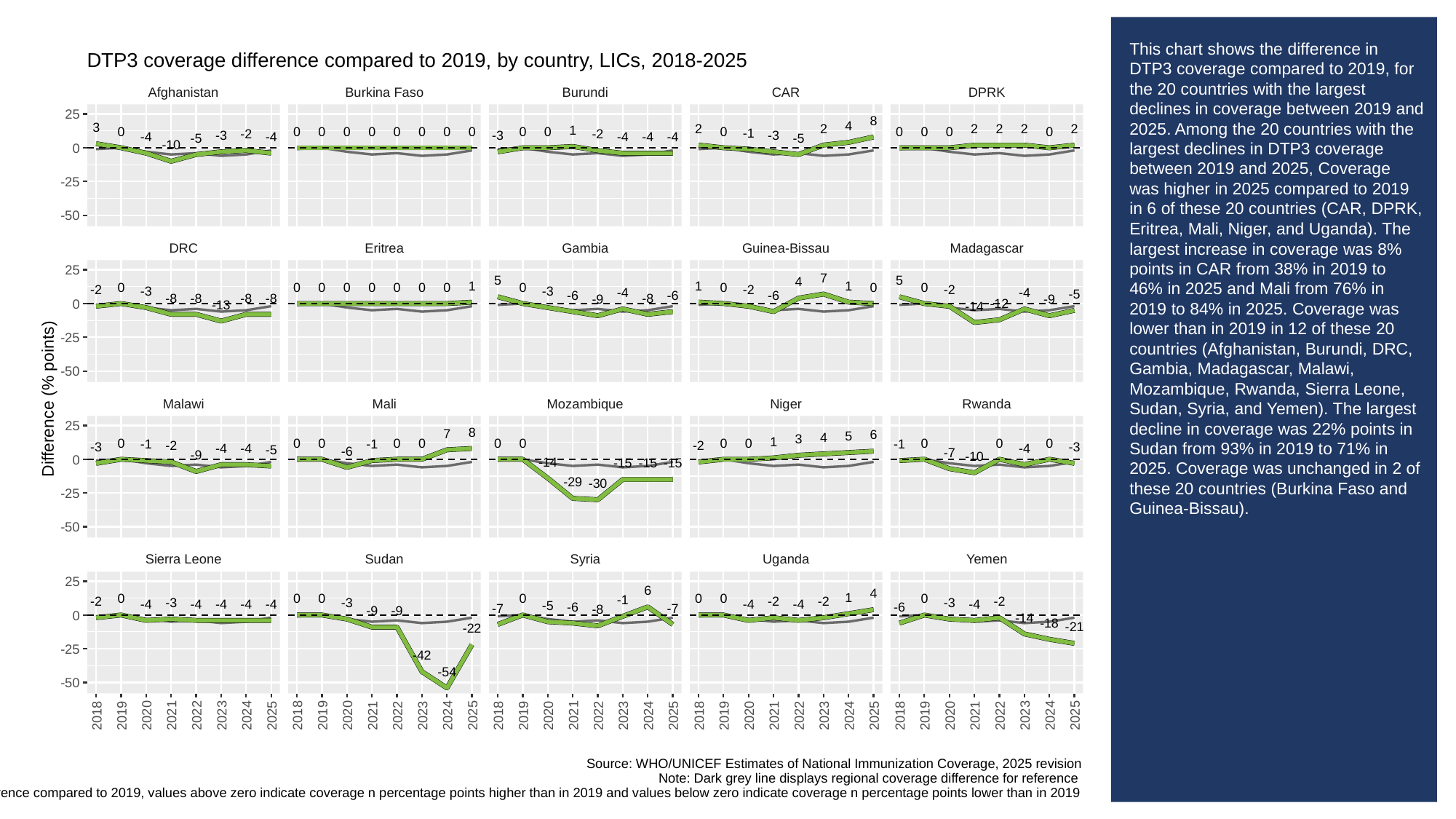

# This chart shows the difference in DTP3 coverage compared to 2019, for the 20 countries with the largest declines in coverage between 2019 and 2025. Among the 20 countries with the largest declines in DTP3 coverage between 2019 and 2025, Coverage was higher in 2025 compared to 2019 in 6 of these 20 countries (CAR, DPRK, Eritrea, Mali, Niger, and Uganda). The largest increase in coverage was 8% points in CAR from 38% in 2019 to 46% in 2025 and Mali from 76% in 2019 to 84% in 2025. Coverage was lower than in 2019 in 12 of these 20 countries (Afghanistan, Burundi, DRC, Gambia, Madagascar, Malawi, Mozambique, Rwanda, Sierra Leone, Sudan, Syria, and Yemen). The largest decline in coverage was 22% points in Sudan from 93% in 2019 to 71% in 2025. Coverage was unchanged in 2 of these 20 countries (Burkina Faso and Guinea-Bissau).

DTP3 coverage difference compared to 2019, by country, LICs, 2018-2025
Afghanistan
Burkina Faso
Burundi
CAR
DPRK

25

8
4
3
2
2
2
2
2
2
1
0
0
0
0
0
0
0
0
0
0
0
0
0
0
0
0
-1
-2
-2
-3
-3
-3

-4
-4
-4
-4
-4
-5
-5

-10
0

-25

-50

DRC
Eritrea
Gambia
Guinea-Bissau
Madagascar

25

7
5
5
4
1
1
1
0
0
0
0
0
0
0
0
0
0
0
0
-2
-2
-2
-3
-3

-4
-4
-5
-6
-6
-6
-8
-8
-8
-8
-8

-9
-9

-12
0
-13
-14

-25

-50

Difference (% points)
Malawi
Mali
Mozambique
Niger
Rwanda

25

8
7
6
5
4
3
1
0
0
0
0
0
0
0
0
0
0
0
0
-1
-1
-1
-2
-2
-3
-3

-4
-4
-4
-5
-6
-7

-9

-10
0
-14
-15
-15
-15

-29
-30
-25

-50

Sierra Leone
Sudan
Syria
Uganda
Yemen

25

6
4
1
0
0
0
0
0
0
0
-1
-2
-2
-2
-2
-3
-3
-3

-4
-4
-4
-4
-4
-4
-4
-4
-5
-6
-6
-7
-7
-8
-9
-9

0
-14

-18
-21
-22

-25

-42

-54
-50

2018
2019
2020
2021
2022
2023
2024
2025
2018
2019
2020
2021
2022
2023
2024
2025
2018
2019
2020
2021
2022
2023
2024
2025
2018
2019
2020
2021
2022
2023
2024
2025
2018
2019
2020
2021
2022
2023
2024
2025
Source: WHO/UNICEF Estimates of National Immunization Coverage, 2025 revision
Note: Dark grey line displays regional coverage difference for reference
When looking at coverage difference compared to 2019, values above zero indicate coverage n percentage points higher than in 2019 and values below zero indicate coverage n percentage points lower than in 2019